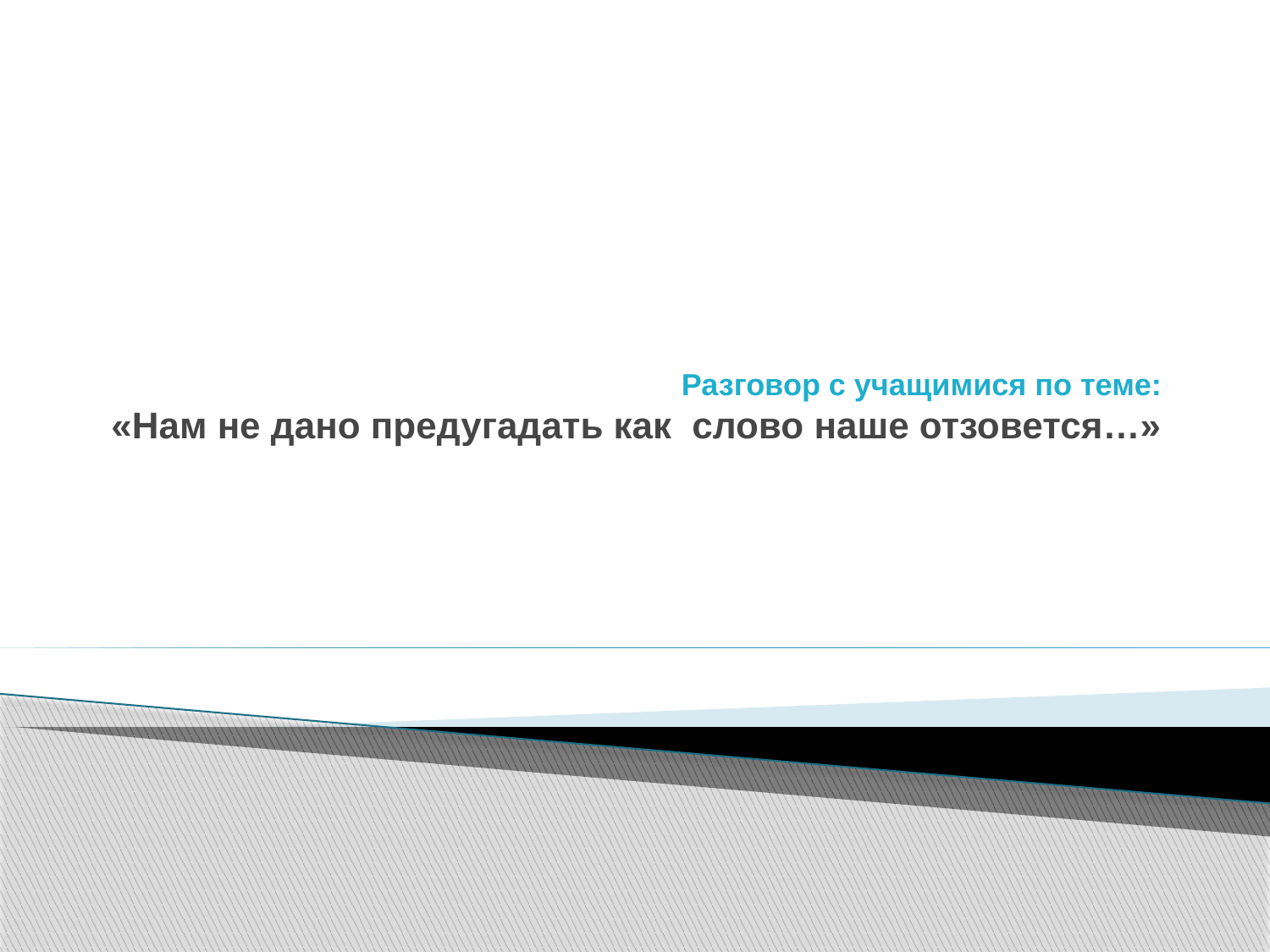

# Разговор с учащимися по теме: «Нам не дано предугадать как  слово наше отзовется…»